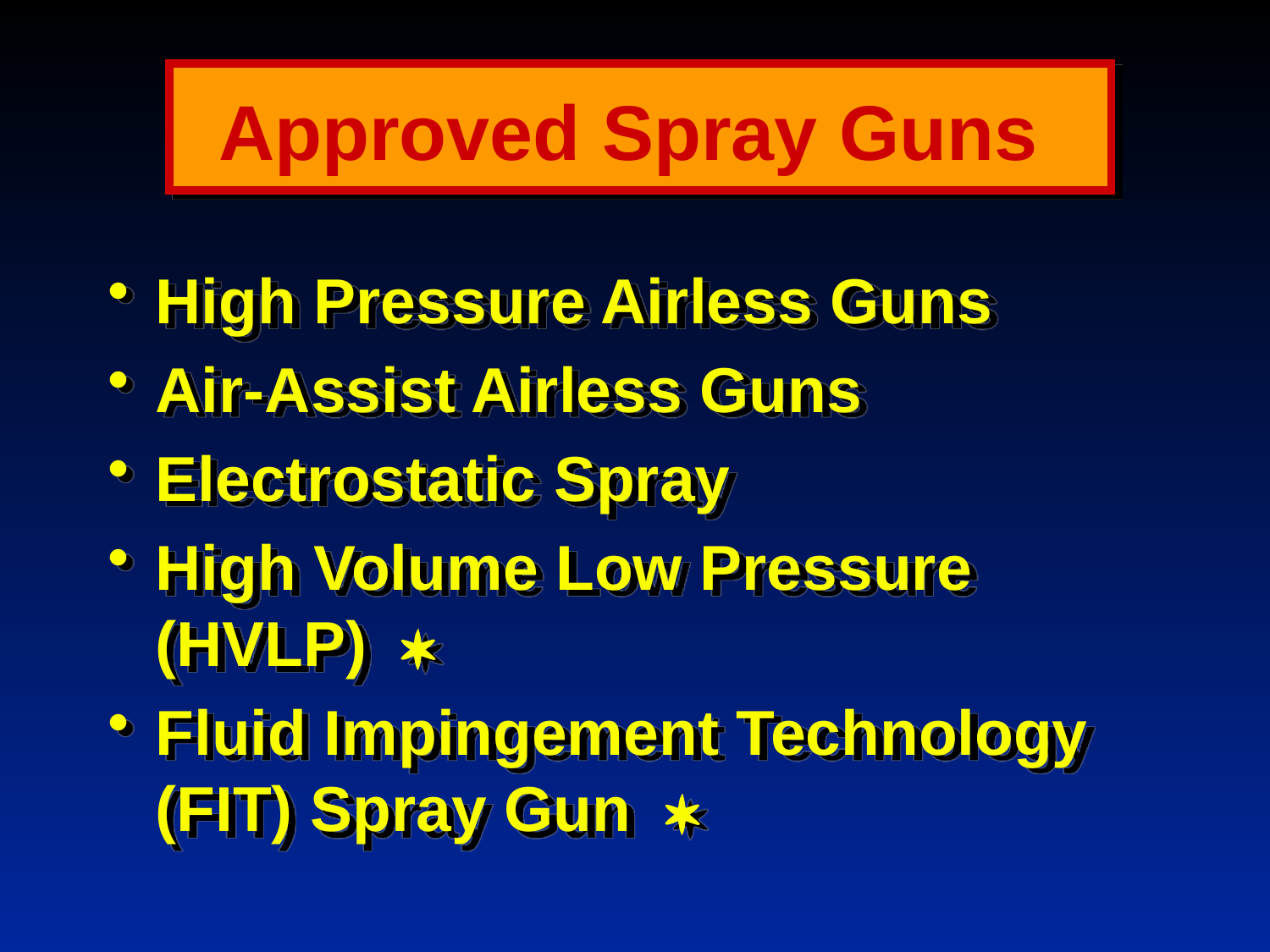

# Approved Spray Guns
High Pressure Airless Guns
Air-Assist Airless Guns
Electrostatic Spray
High Volume Low Pressure (HVLP)  ∗
Fluid Impingement Technology (FIT) Spray Gun  ∗